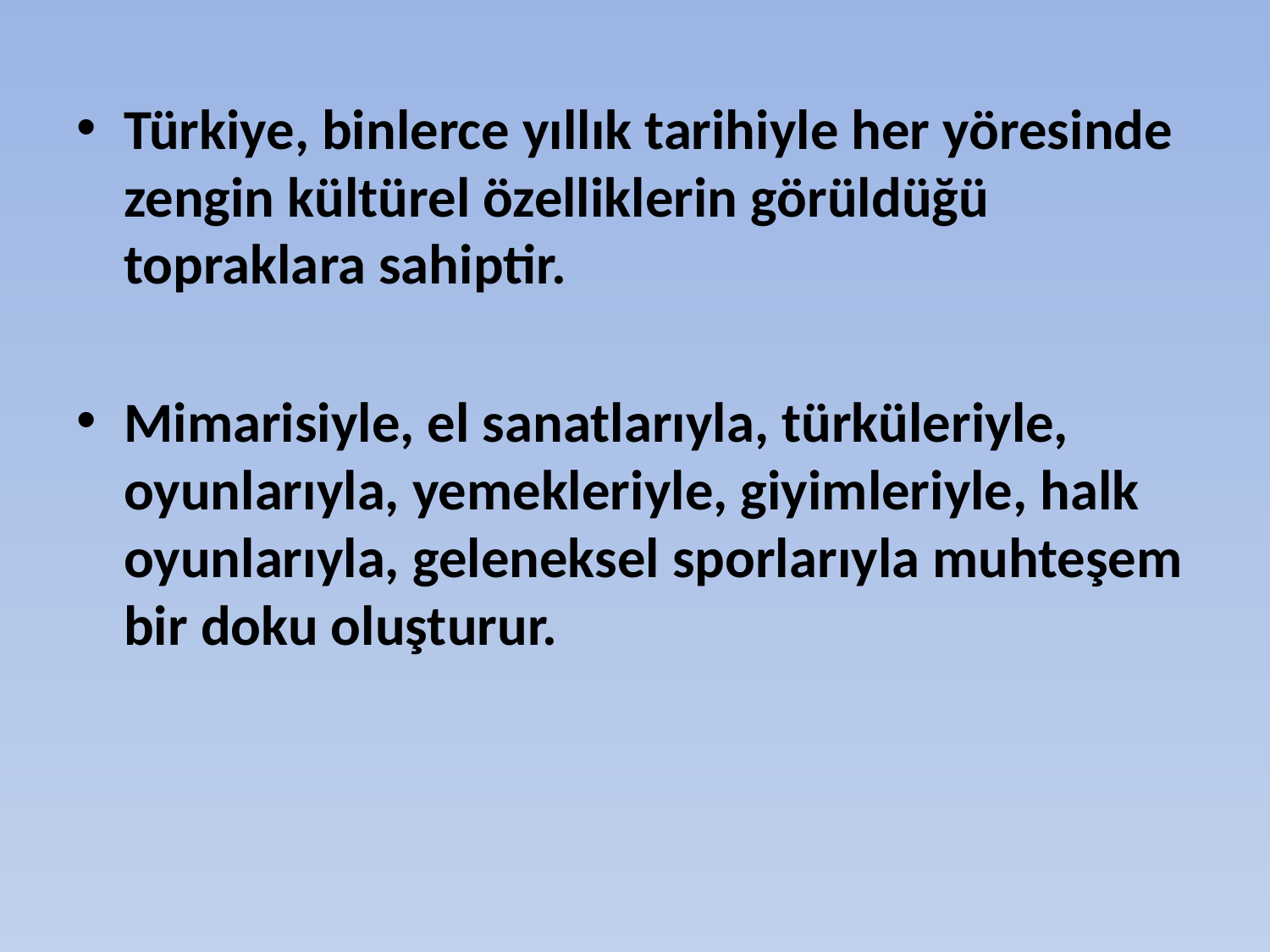

Türkiye, binlerce yıllık tarihiyle her yöresinde zengin kültürel özelliklerin görüldüğü topraklara sahiptir.

Mimarisiyle, el sanatlarıyla, türküleriyle, oyunlarıyla, yemekleriyle, giyimleriyle, halk oyunlarıyla, geleneksel sporlarıyla muhteşem bir doku oluşturur.